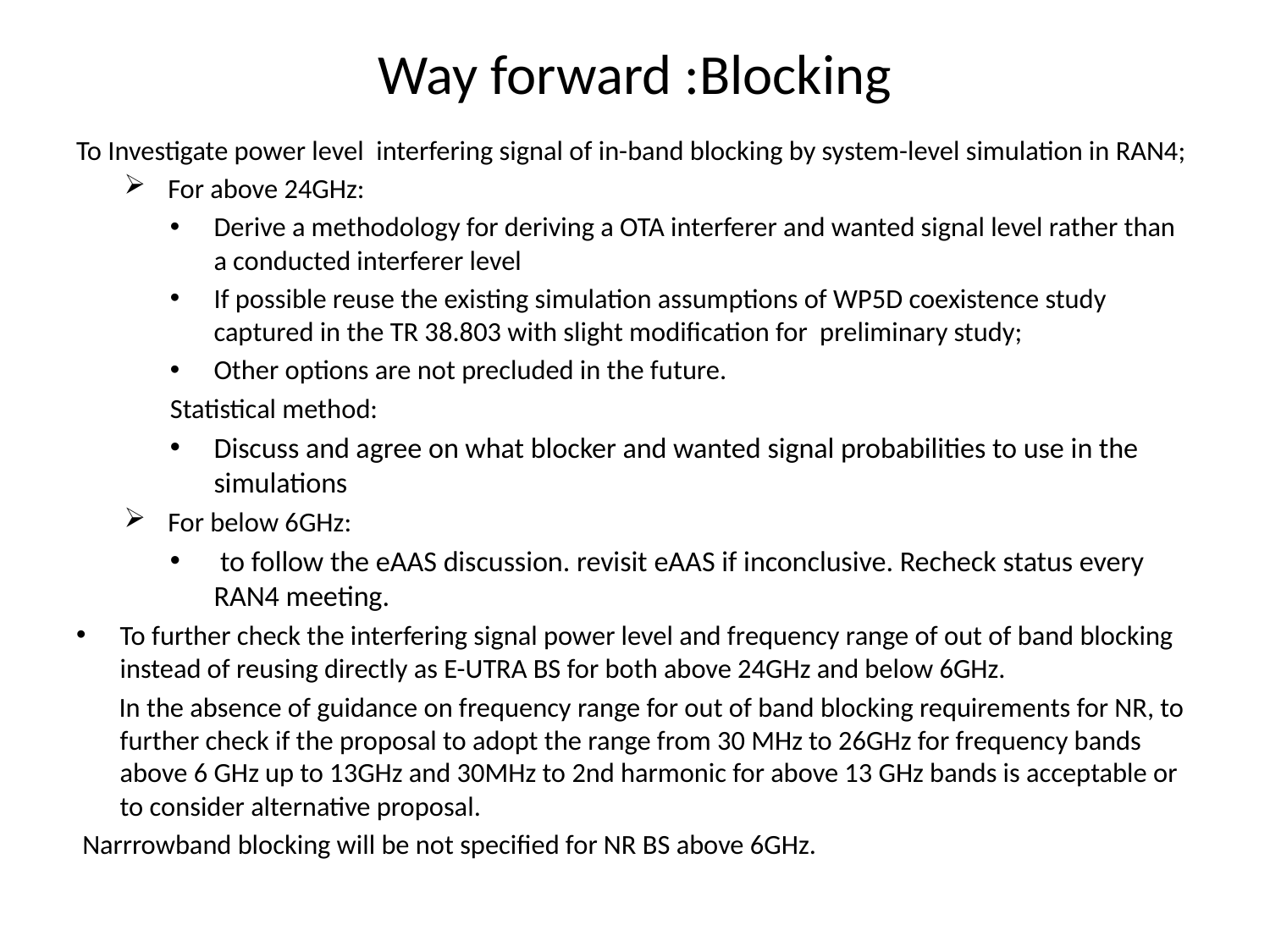

# Way forward :Blocking
To Investigate power level  interfering signal of in-band blocking by system-level simulation in RAN4;
For above 24GHz:
Derive a methodology for deriving a OTA interferer and wanted signal level rather than a conducted interferer level
If possible reuse the existing simulation assumptions of WP5D coexistence study captured in the TR 38.803 with slight modification for  preliminary study;
Other options are not precluded in the future.
Statistical method:
Discuss and agree on what blocker and wanted signal probabilities to use in the simulations
For below 6GHz:
 to follow the eAAS discussion. revisit eAAS if inconclusive. Recheck status every RAN4 meeting.
To further check the interfering signal power level and frequency range of out of band blocking instead of reusing directly as E-UTRA BS for both above 24GHz and below 6GHz.
       In the absence of guidance on frequency range for out of band blocking requirements for NR, to further check if the proposal to adopt the range from 30 MHz to 26GHz for frequency bands above 6 GHz up to 13GHz and 30MHz to 2nd harmonic for above 13 GHz bands is acceptable or to consider alternative proposal.
 Narrrowband blocking will be not specified for NR BS above 6GHz.